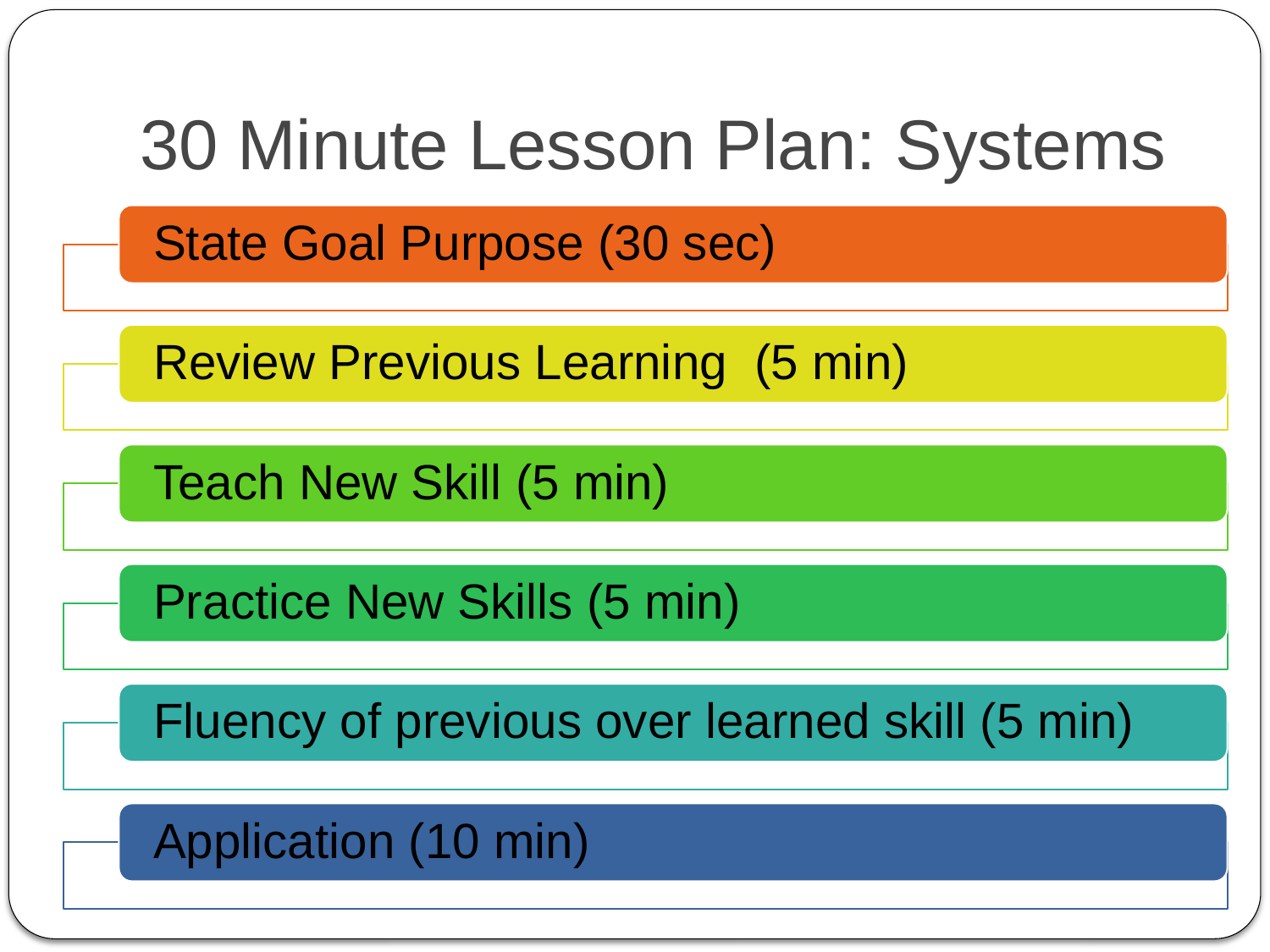

# 30 Minute Lesson Plan: Systems
State Goal Purpose (30 sec)
Review Previous Learning  (5 min)
Teach New Skill (5 min)
Practice New Skills (5 min)
Fluency of previous over learned skill (5 min)
Application (10 min)